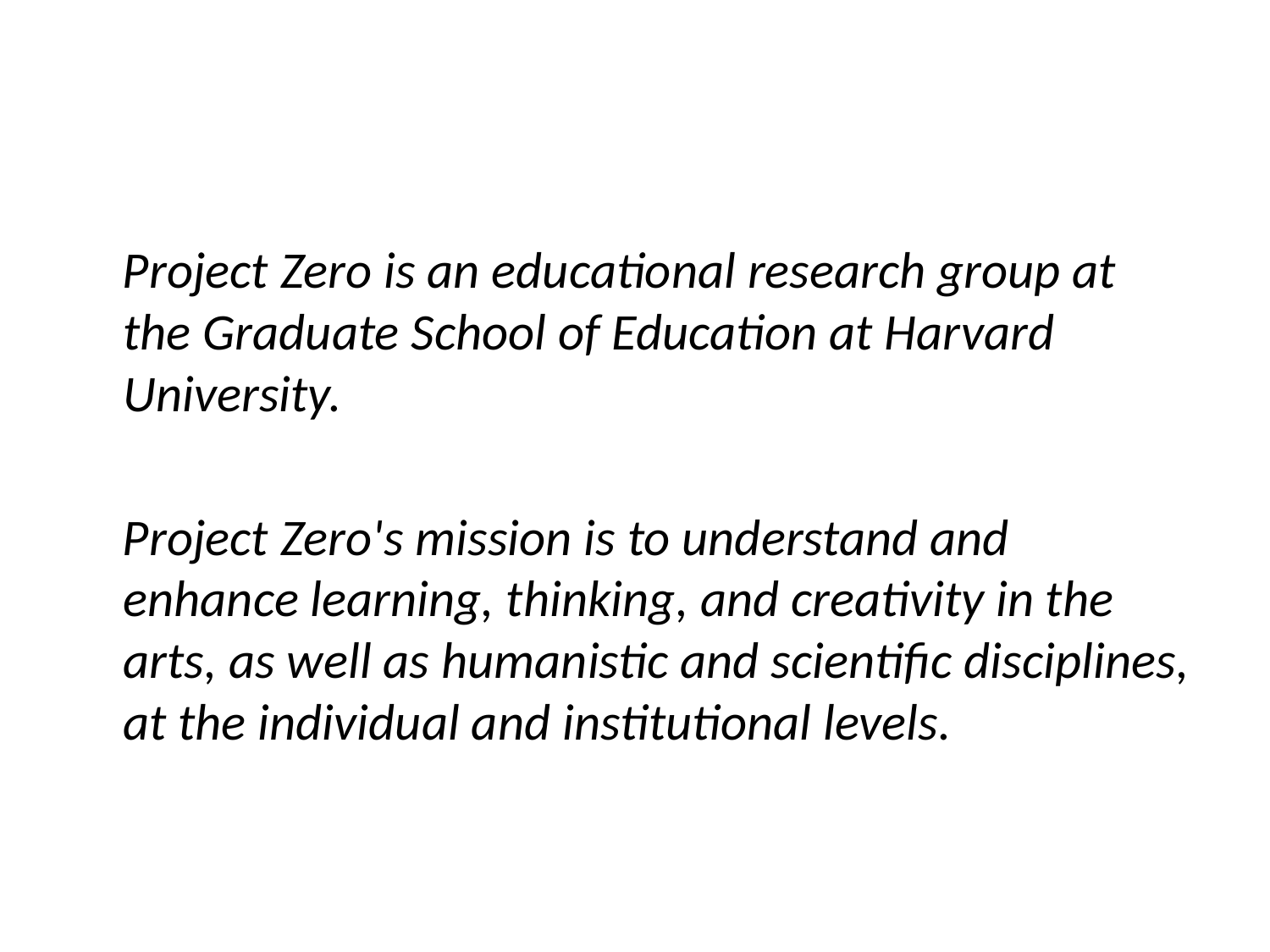

Project Zero is an educational research group at the Graduate School of Education at Harvard University.

    Project Zero's mission is to understand and enhance learning, thinking, and creativity in the arts, as well as humanistic and scientific disciplines, at the individual and institutional levels.